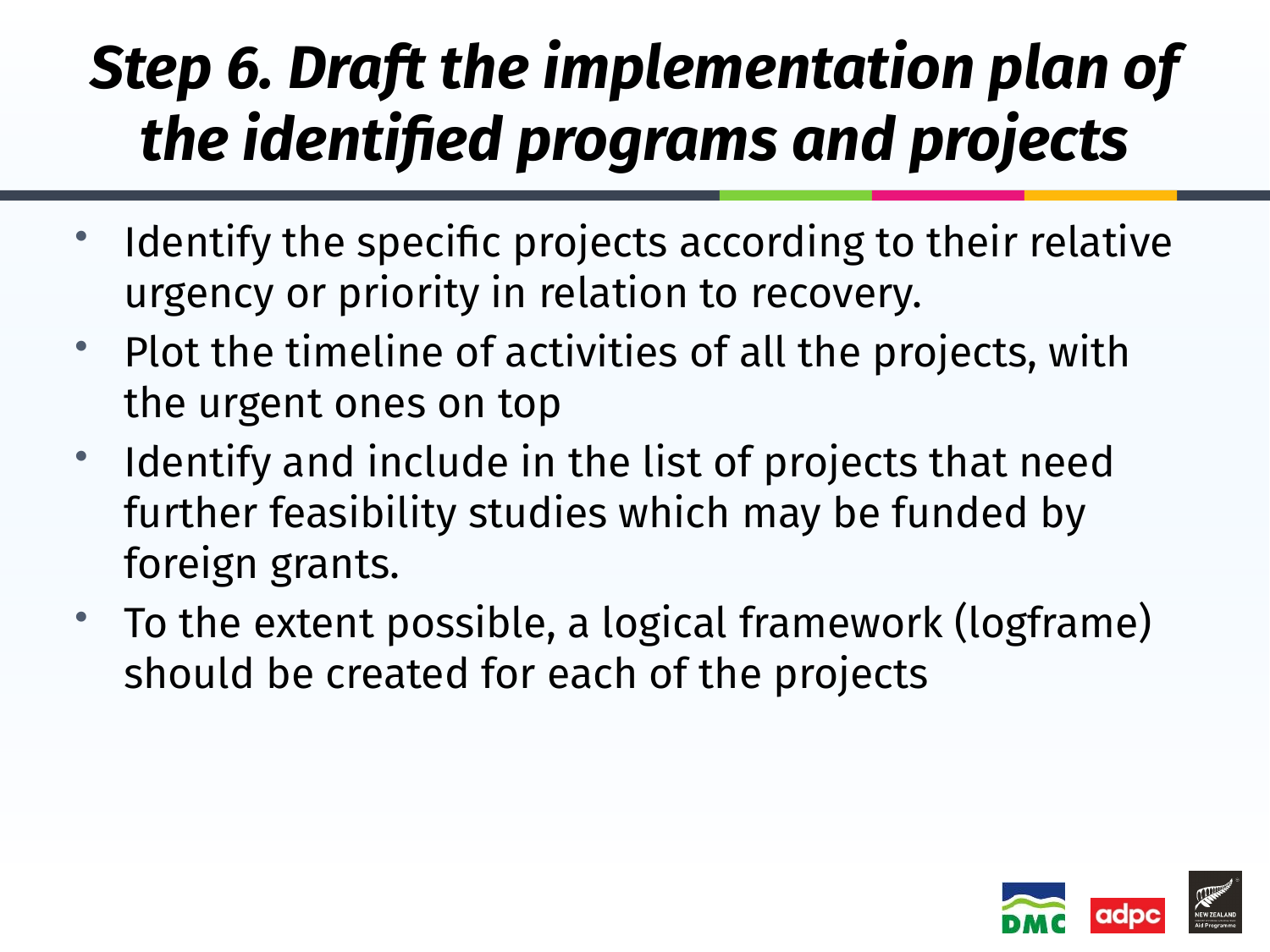

# Step 6. Draft the implementation plan of the identified programs and projects
Identify the specific projects according to their relative urgency or priority in relation to recovery.
Plot the timeline of activities of all the projects, with the urgent ones on top
Identify and include in the list of projects that need further feasibility studies which may be funded by foreign grants.
To the extent possible, a logical framework (logframe) should be created for each of the projects